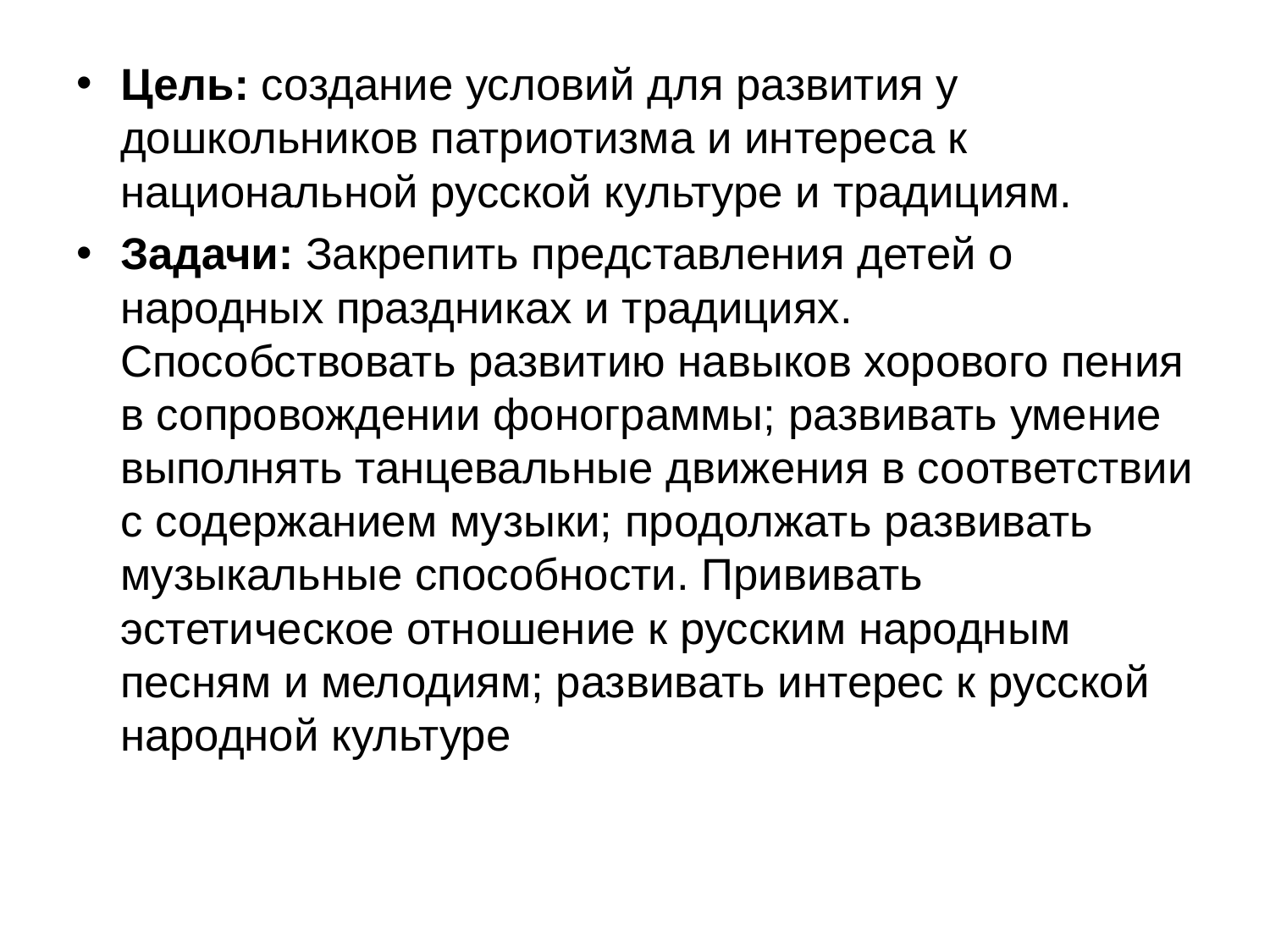

Цель: создание условий для развития у дошкольников патриотизма и интереса к национальной русской культуре и традициям.
Задачи: Закрепить представления детей о народных праздниках и традициях. Способствовать развитию навыков хорового пения в сопровождении фонограммы; развивать умение выполнять танцевальные движения в соответствии с содержанием музыки; продолжать развивать музыкальные способности. Прививать эстетическое отношение к русским народным песням и мелодиям; развивать интерес к русской народной культуре